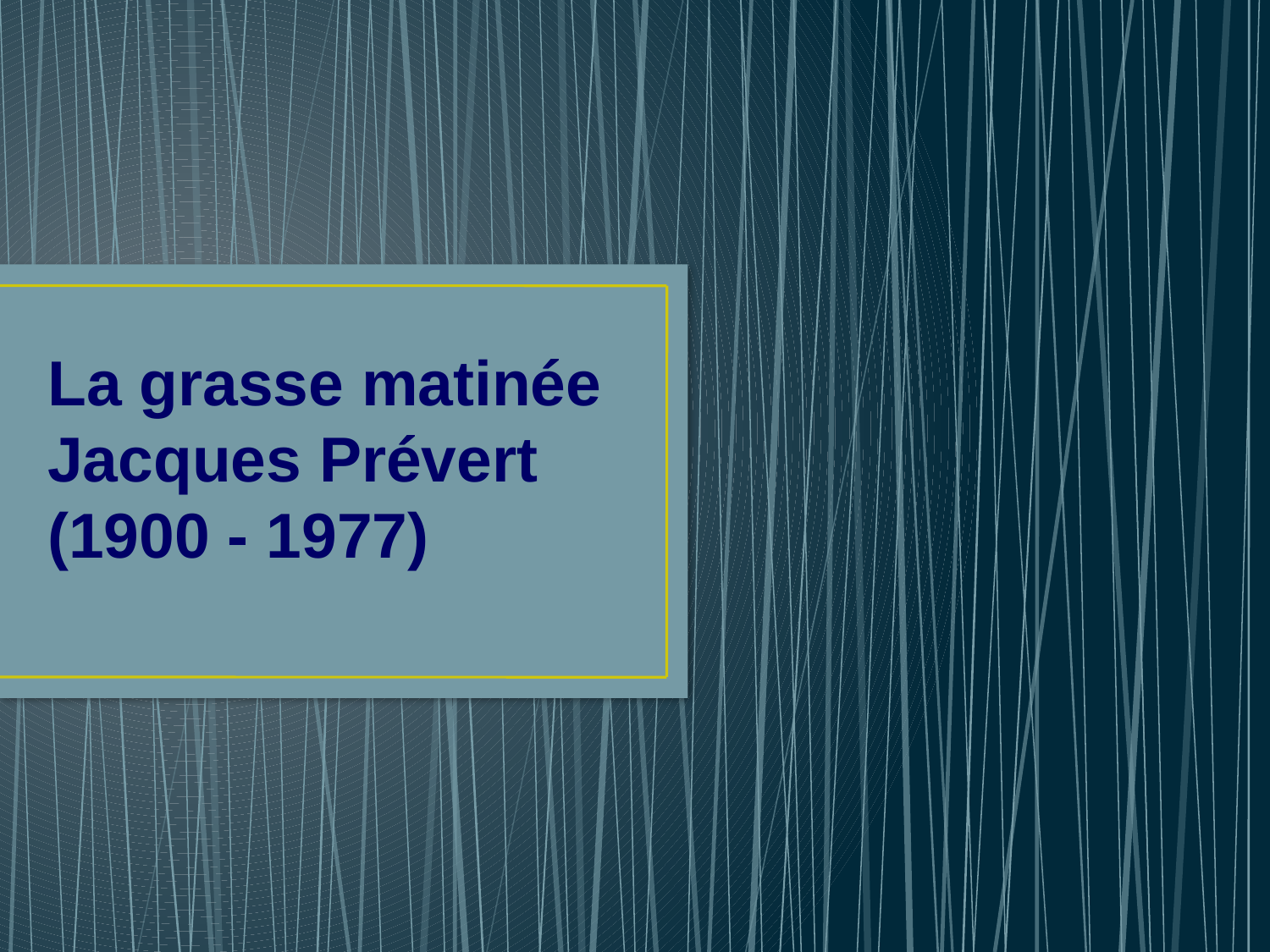

La grasse matinée 
Jacques Prévert (1900 - 1977)